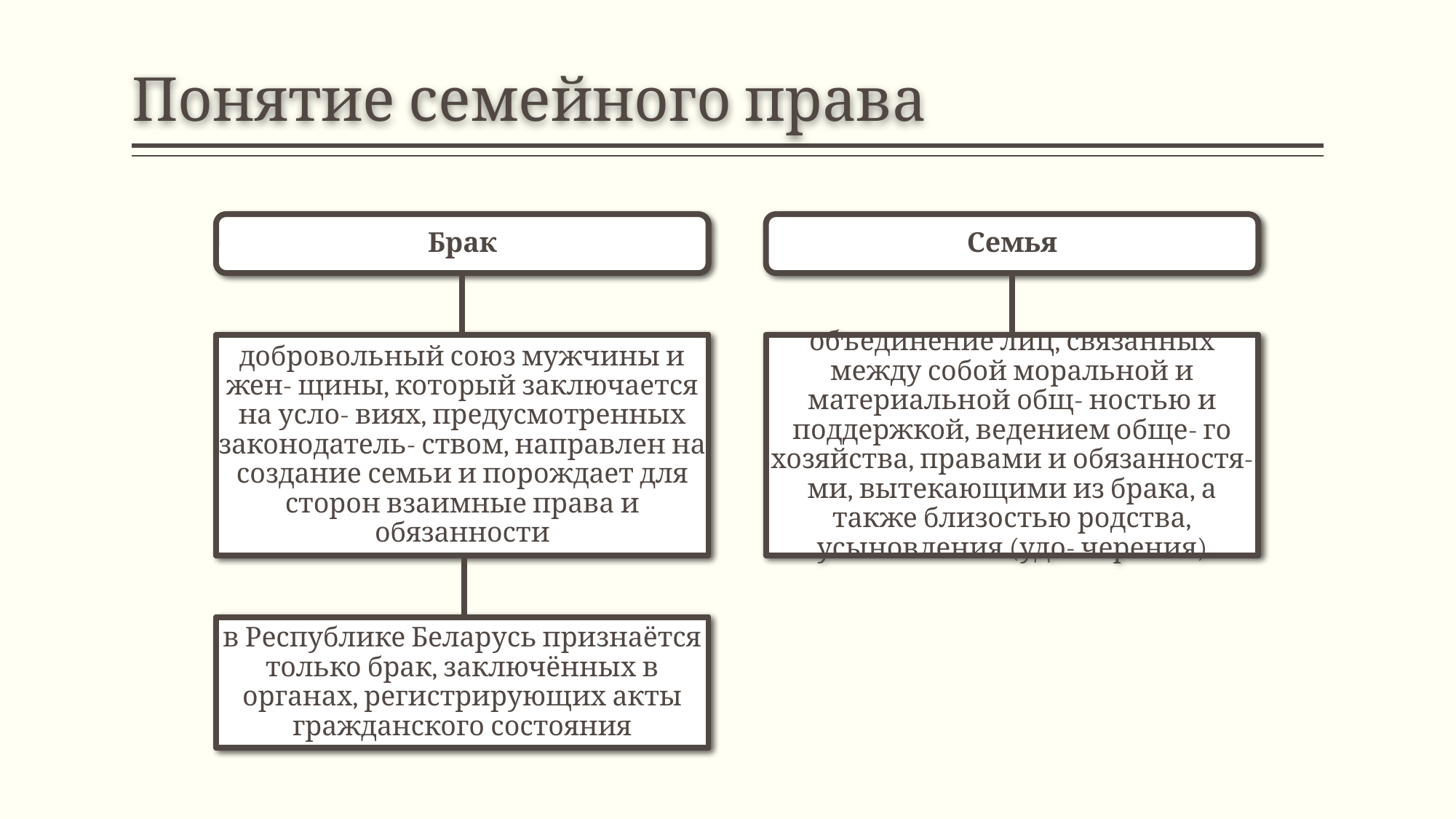

# Понятие семейного права

Брак

Семья

добровольный союз мужчины и жен- щины, который заключается на усло- виях, предусмотренных законодатель- ством, направлен на создание семьи и порождает для сторон взаимные права и обязанности

объединение лиц, связанных между собой моральной и материальной общ- ностью и поддержкой, ведением обще- го хозяйства, правами и обязанностя- ми, вытекающими из брака, а также близостью родства, усыновления (удо- черения)

в Республике Беларусь признаётся только брак, заключённых в органах, регистрирующих акты гражданского состояния